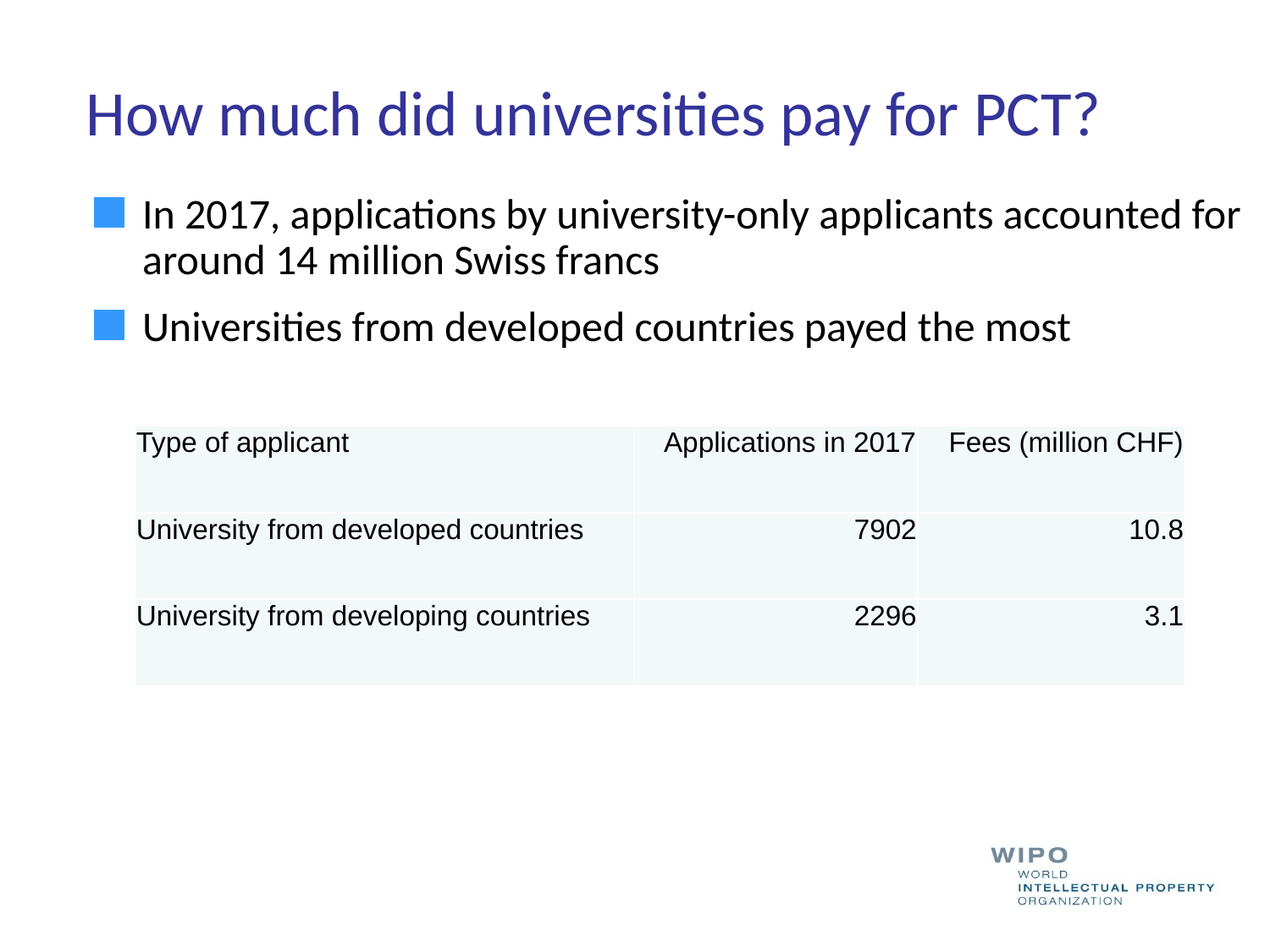

# How much did universities pay for PCT?
In 2017, applications by university-only applicants accounted for around 14 million Swiss francs
Universities from developed countries payed the most
| Type of applicant | Applications in 2017 | Fees (million CHF) |
| --- | --- | --- |
| University from developed countries | 7902 | 10.8 |
| University from developing countries | 2296 | 3.1 |